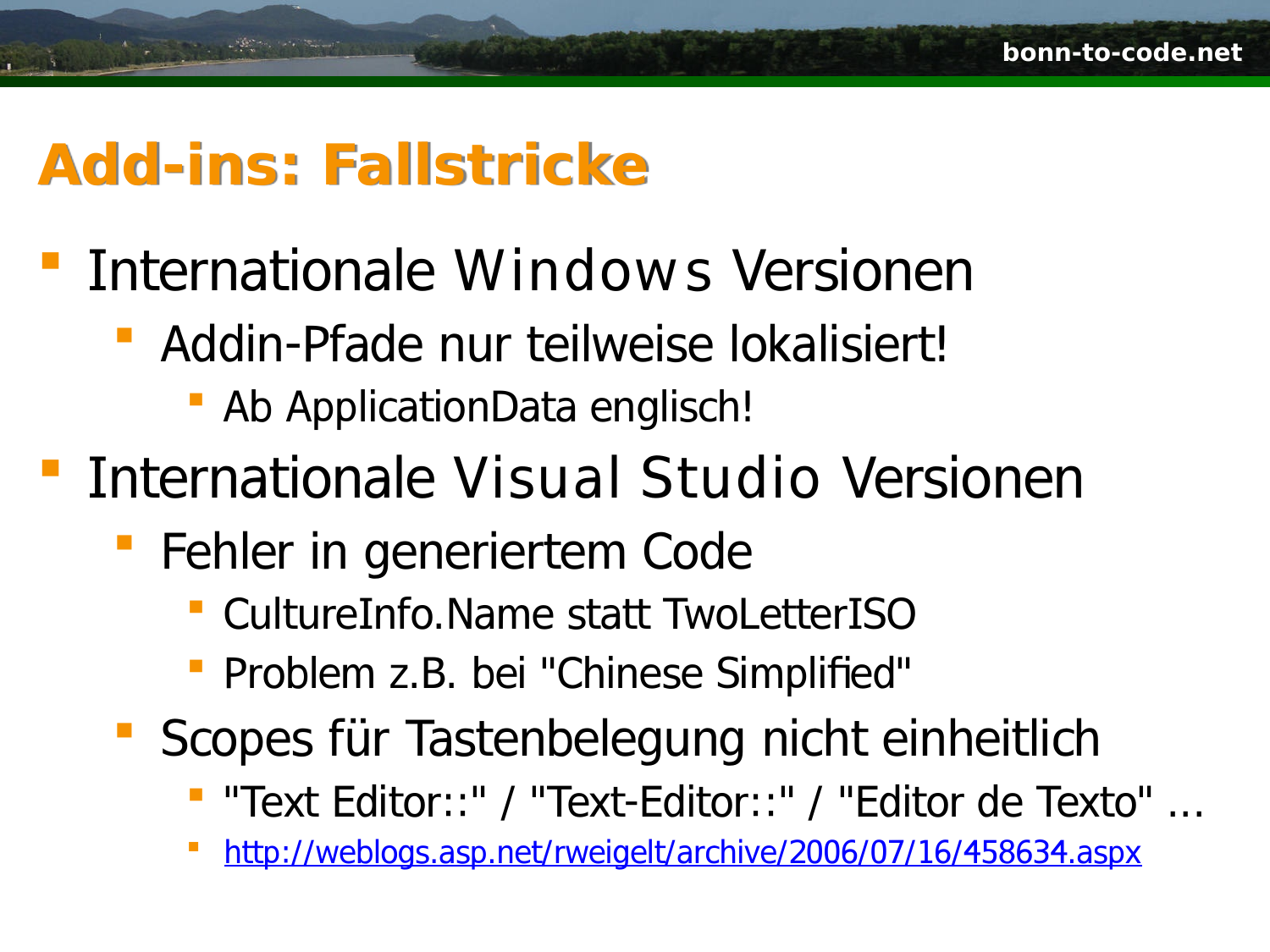

# Add-ins: Fallstricke
Internationale Windows Versionen
Addin-Pfade nur teilweise lokalisiert!
Ab ApplicationData englisch!
Internationale Visual Studio Versionen
Fehler in generiertem Code
CultureInfo.Name statt TwoLetterISO
Problem z.B. bei "Chinese Simplified"
Scopes für Tastenbelegung nicht einheitlich
"Text Editor::" / "Text-Editor::" / "Editor de Texto" ...
http://weblogs.asp.net/rweigelt/archive/2006/07/16/458634.aspx